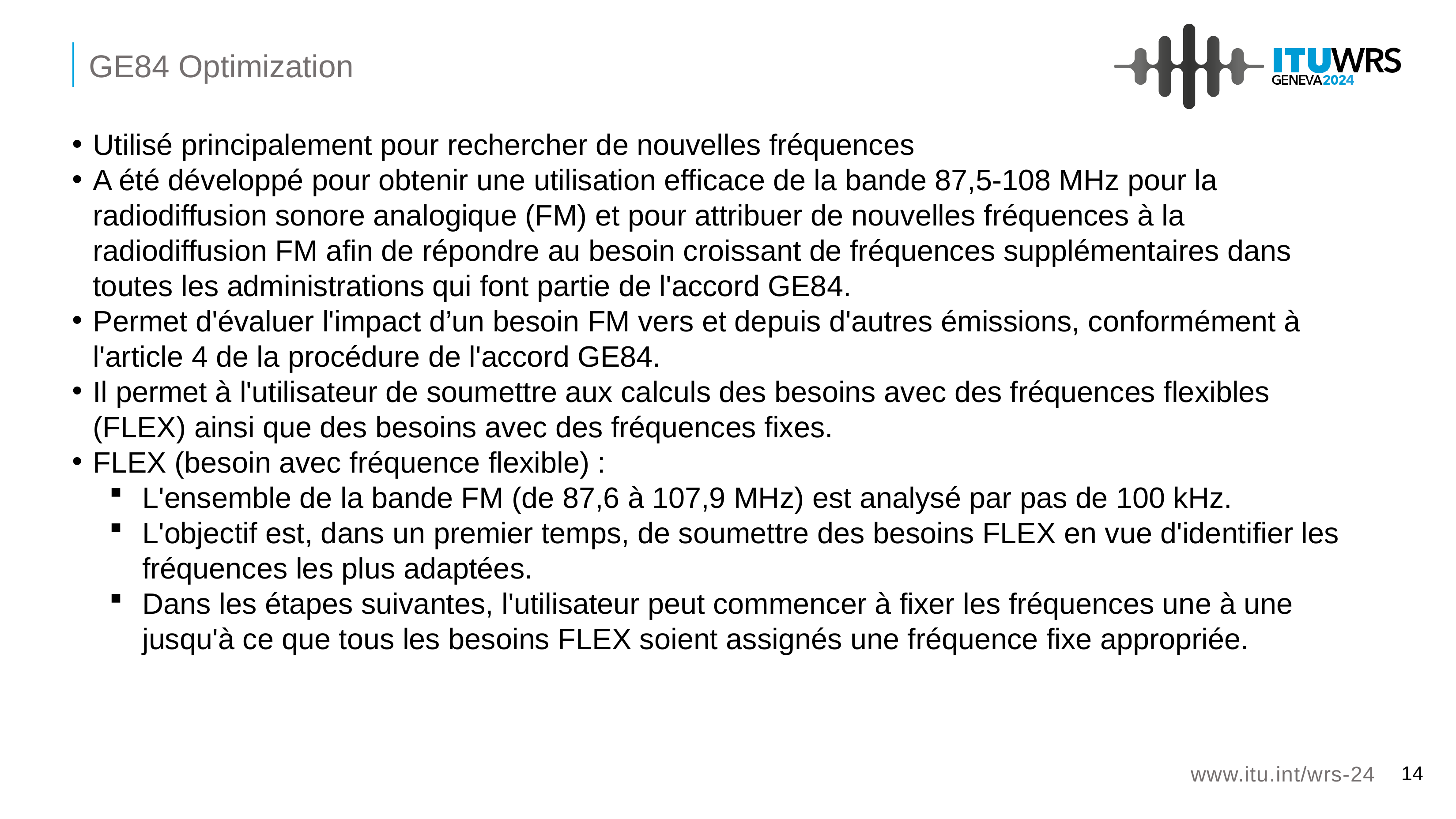

GE84 Optimization
Utilisé principalement pour rechercher de nouvelles fréquences
A été développé pour obtenir une utilisation efficace de la bande 87,5-108 MHz pour la radiodiffusion sonore analogique (FM) et pour attribuer de nouvelles fréquences à la radiodiffusion FM afin de répondre au besoin croissant de fréquences supplémentaires dans toutes les administrations qui font partie de l'accord GE84.
Permet d'évaluer l'impact d’un besoin FM vers et depuis d'autres émissions, conformément à l'article 4 de la procédure de l'accord GE84.
Il permet à l'utilisateur de soumettre aux calculs des besoins avec des fréquences flexibles (FLEX) ainsi que des besoins avec des fréquences fixes.
FLEX (besoin avec fréquence flexible) :
L'ensemble de la bande FM (de 87,6 à 107,9 MHz) est analysé par pas de 100 kHz.
L'objectif est, dans un premier temps, de soumettre des besoins FLEX en vue d'identifier les fréquences les plus adaptées.
Dans les étapes suivantes, l'utilisateur peut commencer à fixer les fréquences une à une jusqu'à ce que tous les besoins FLEX soient assignés une fréquence fixe appropriée.